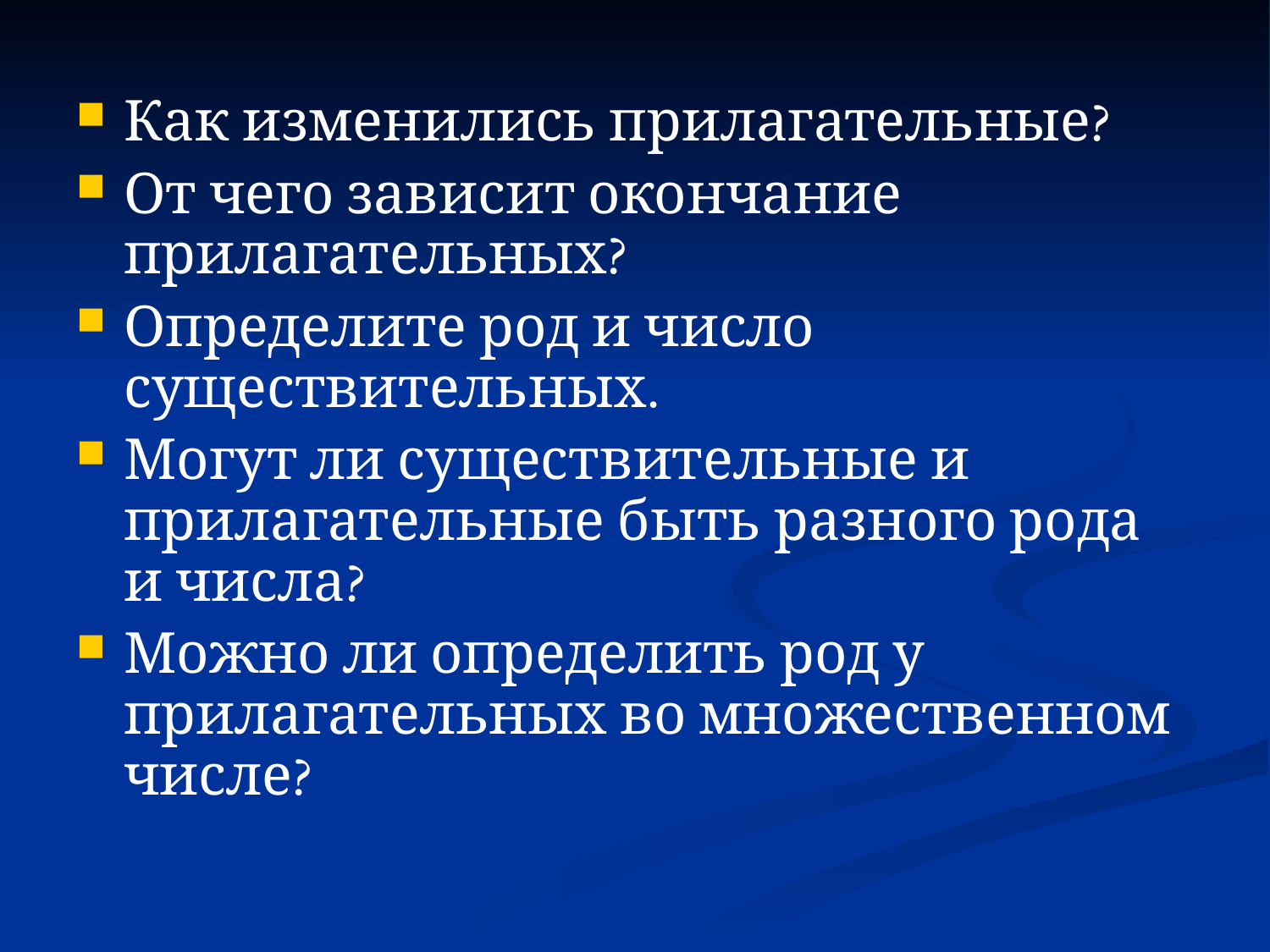

#
Как изменились прилагательные?
От чего зависит окончание прилагательных?
Определите род и число существительных.
Могут ли существительные и прилагательные быть разного рода и числа?
Можно ли определить род у прилагательных во множественном числе?